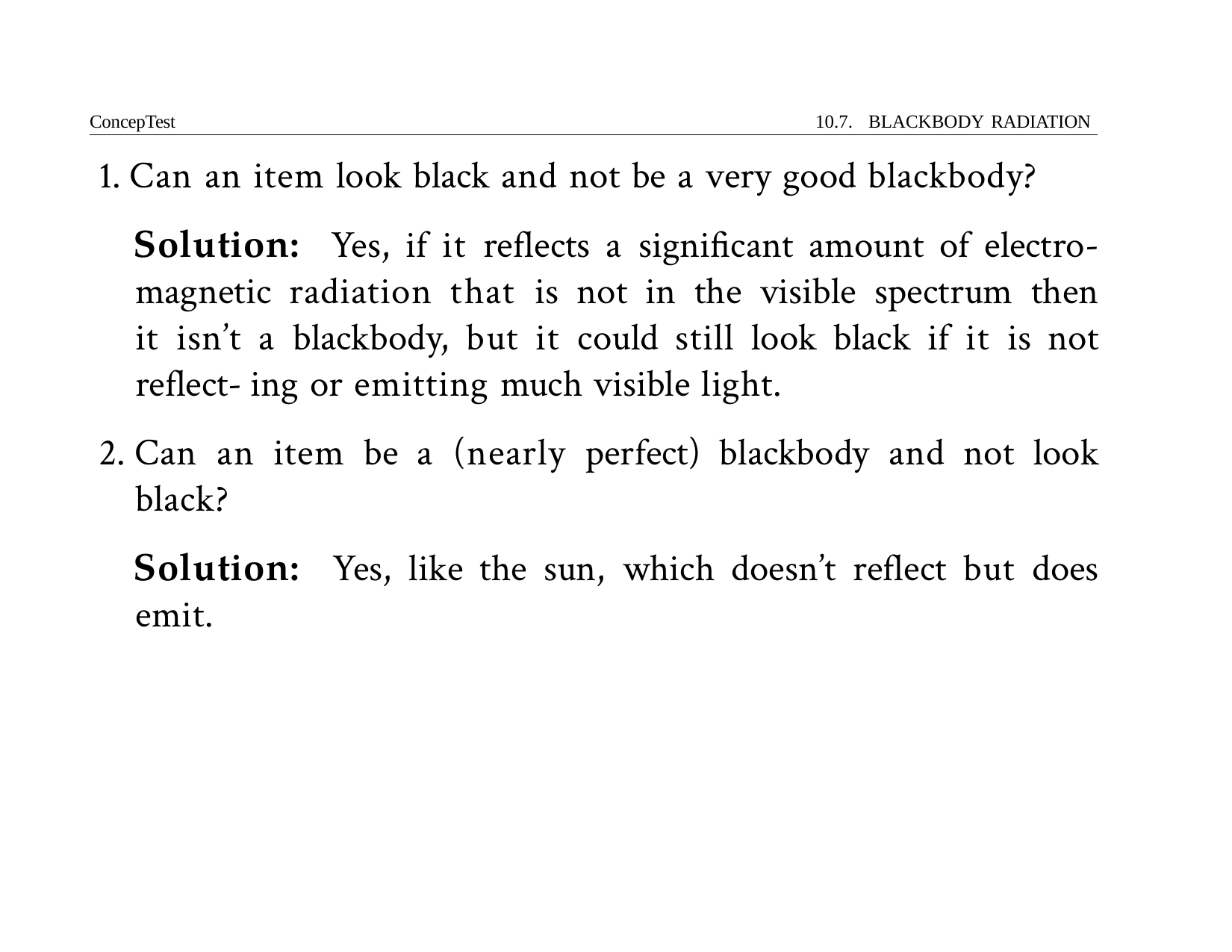

ConcepTest	10.7.  BLACKBODY RADIATION

# 1. Can an item look black and not be a very good blackbody?
Solution:  Yes, if it reflects a significant amount of electro- magnetic radiation that is not in the visible spectrum then it isn’t a blackbody, but it could still look black if it is not reflect- ing or emitting much visible light.
2. Can  an  item  be  a  (nearly  perfect)  blackbody  and  not  look black?
Solution:  Yes, like the sun, which doesn’t reflect but does emit.